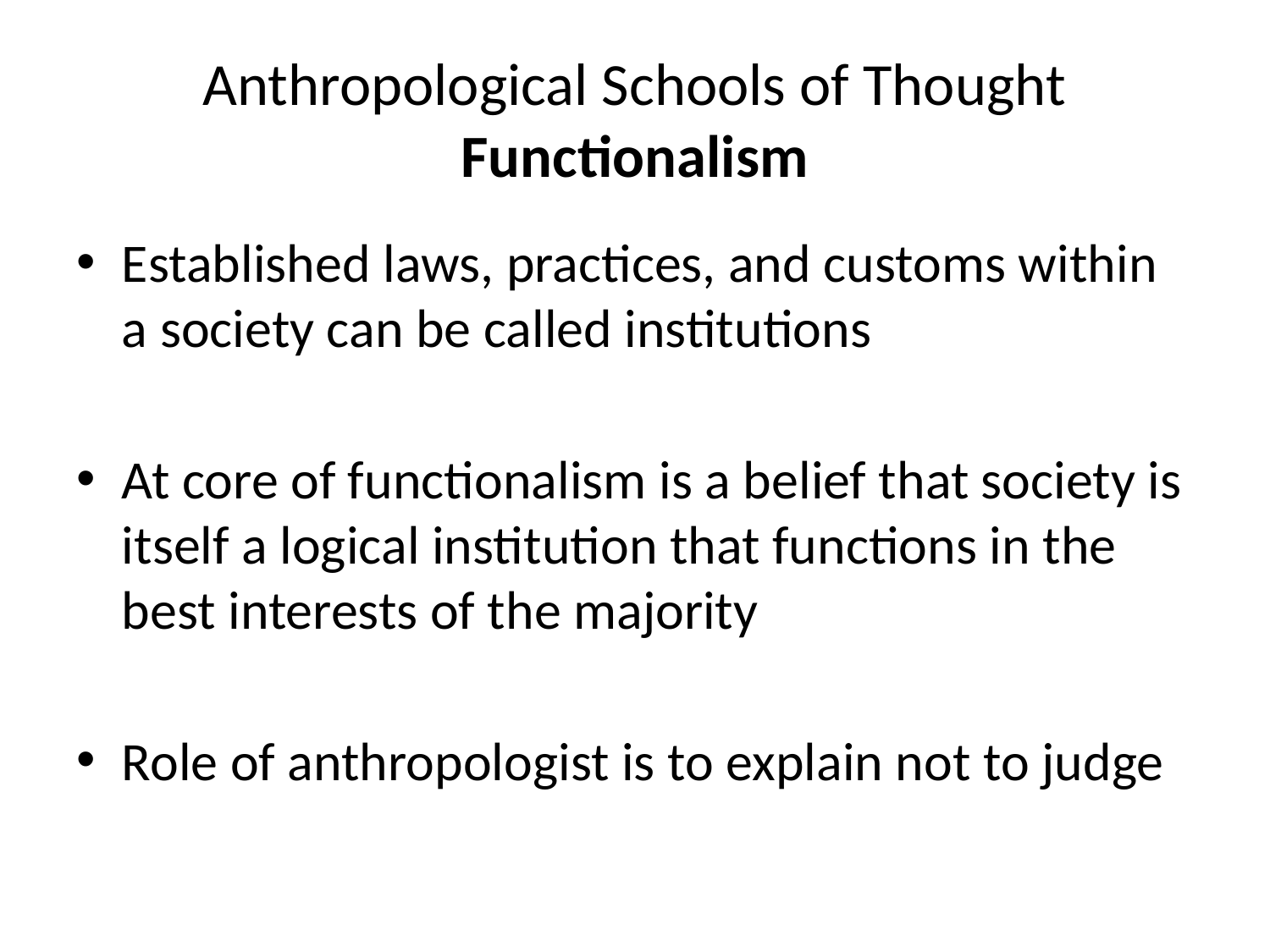

# Anthropological Schools of Thought Functionalism
Established laws, practices, and customs within a society can be called institutions

At core of functionalism is a belief that society is itself a logical institution that functions in the best interests of the majority

Role of anthropologist is to explain not to judge